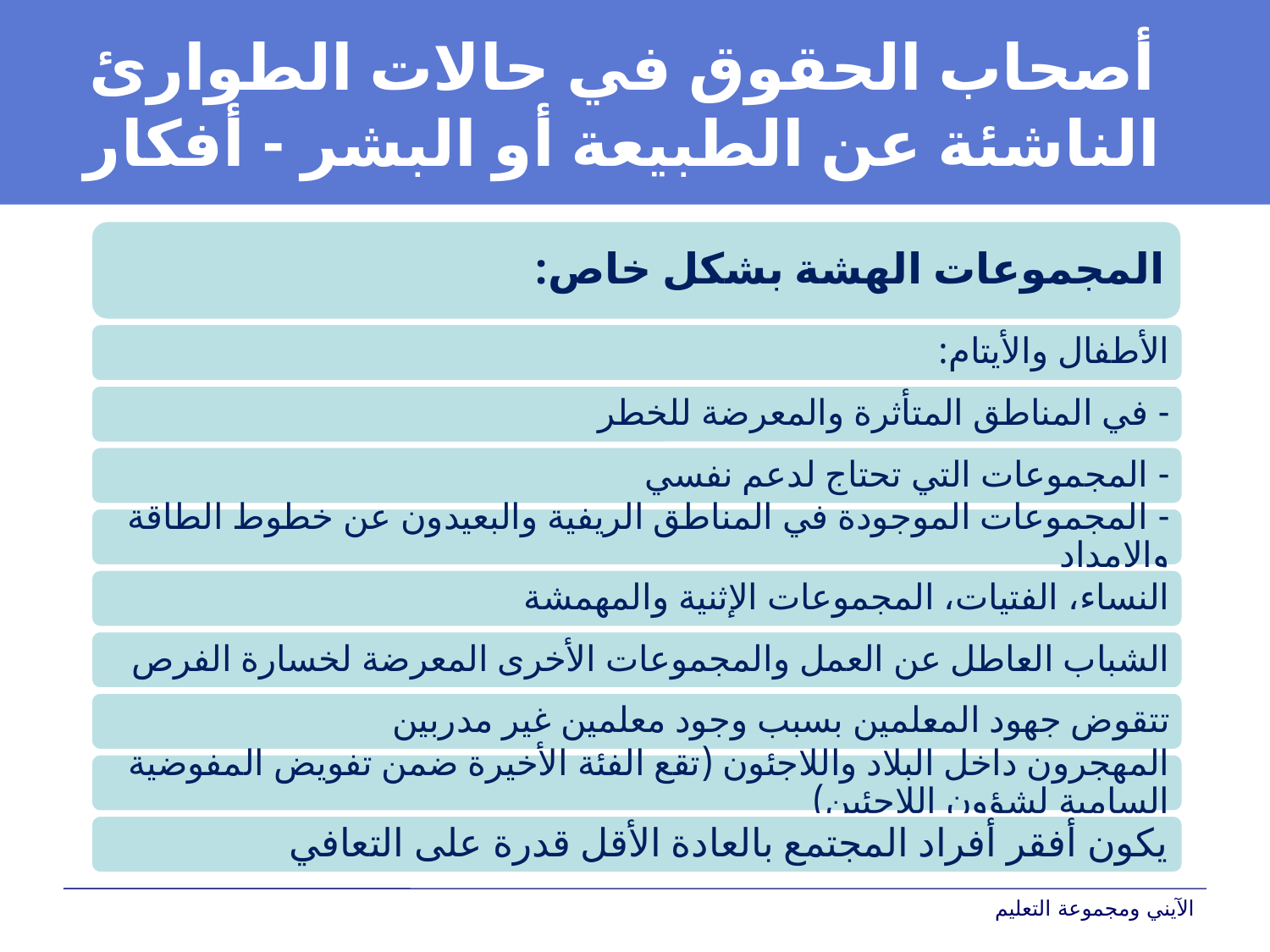

# أصحاب الحقوق في حالات الطوارئ الناشئة عن الطبيعة أو البشر - أفكار
المجموعات الهشة بشكل خاص:
الأطفال والأيتام:
- في المناطق المتأثرة والمعرضة للخطر
- المجموعات التي تحتاج لدعم نفسي
- المجموعات الموجودة في المناطق الريفية والبعيدون عن خطوط الطاقة والإمداد
النساء، الفتيات، المجموعات الإثنية والمهمشة
الشباب العاطل عن العمل والمجموعات الأخرى المعرضة لخسارة الفرص
تتقوض جهود المعلمين بسبب وجود معلمين غير مدربين
المهجرون داخل البلاد واللاجئون (تقع الفئة الأخيرة ضمن تفويض المفوضية السامية لشؤون اللاجئين)
يكون أفقر أفراد المجتمع بالعادة الأقل قدرة على التعافي
الآيني ومجموعة التعليم